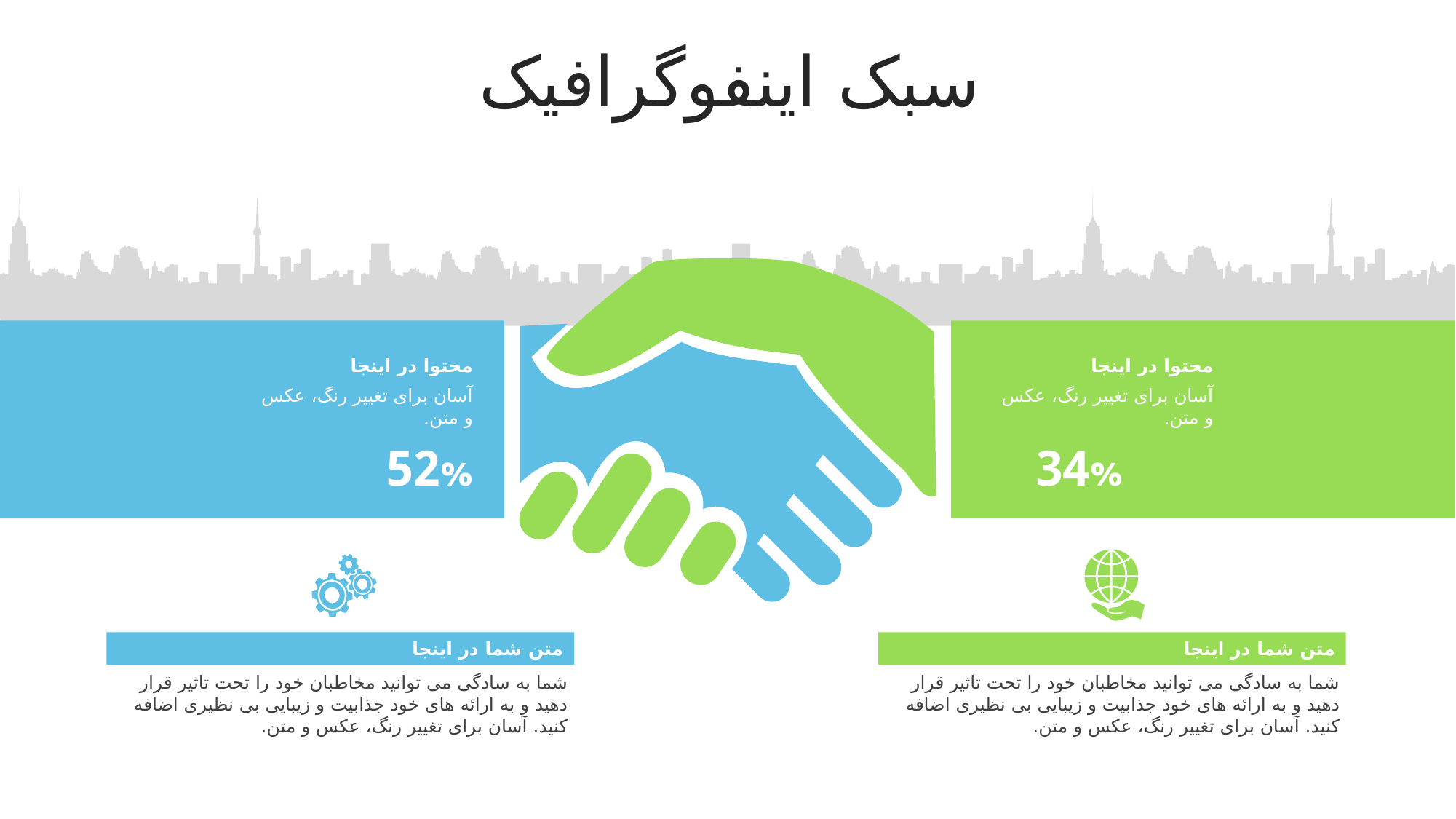

سبک اینفوگرافیک

محتوا در اینجا
آسان برای تغییر رنگ، عکس و متن.
محتوا در اینجا
آسان برای تغییر رنگ، عکس و متن.
52%
34%

متن شما در اینجا
شما به سادگی می توانید مخاطبان خود را تحت تاثیر قرار دهید و به ارائه های خود جذابیت و زیبایی بی نظیری اضافه کنید. آسان برای تغییر رنگ، عکس و متن.
متن شما در اینجا
شما به سادگی می توانید مخاطبان خود را تحت تاثیر قرار دهید و به ارائه های خود جذابیت و زیبایی بی نظیری اضافه کنید. آسان برای تغییر رنگ، عکس و متن.